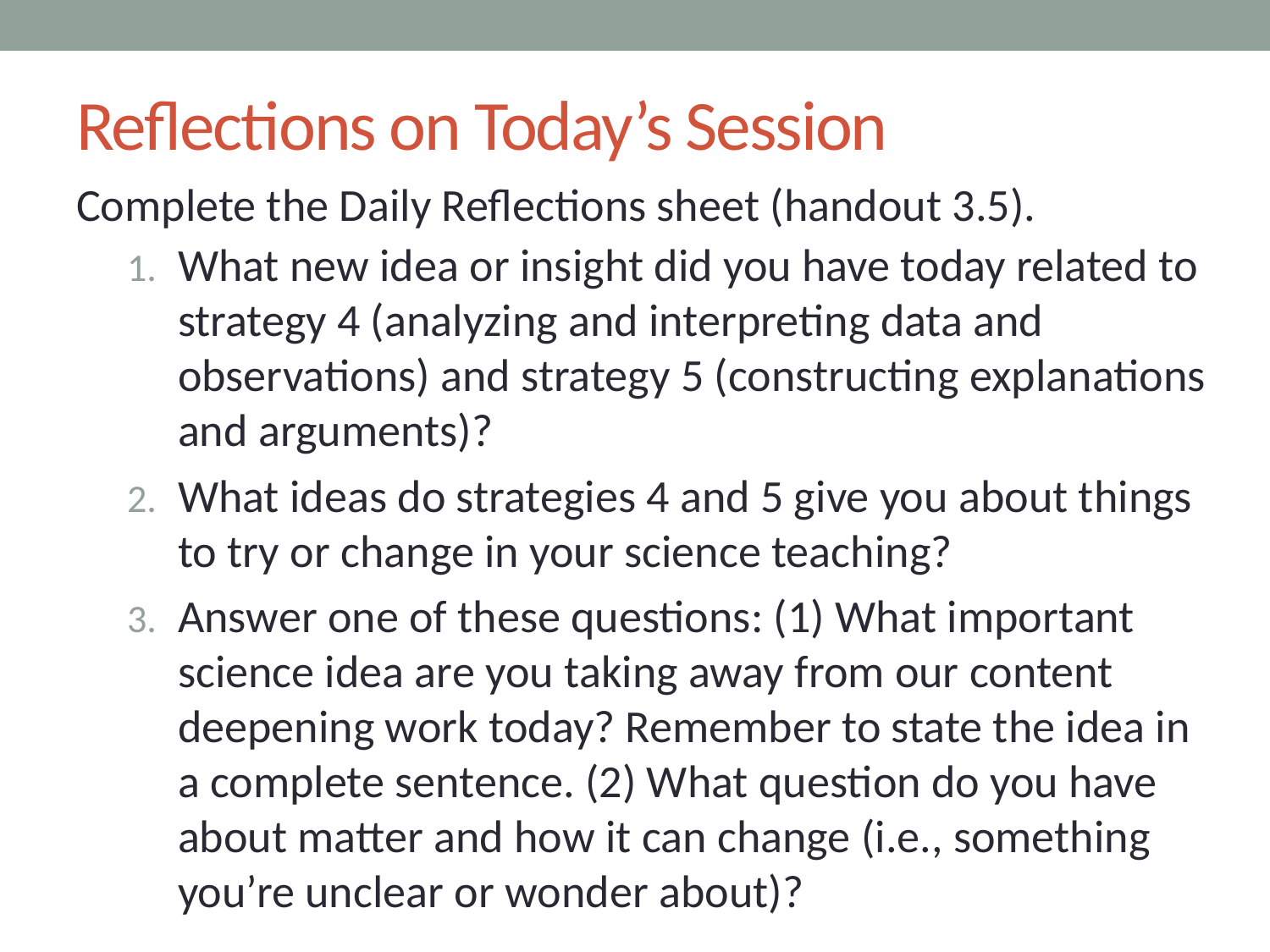

# Reflections on Today’s Session
Complete the Daily Reflections sheet (handout 3.5).
What new idea or insight did you have today related to strategy 4 (analyzing and interpreting data and observations) and strategy 5 (constructing explanations and arguments)?
What ideas do strategies 4 and 5 give you about things to try or change in your science teaching?
Answer one of these questions: (1) What important science idea are you taking away from our content deepening work today? Remember to state the idea in a complete sentence. (2) What question do you have about matter and how it can change (i.e., something you’re unclear or wonder about)?